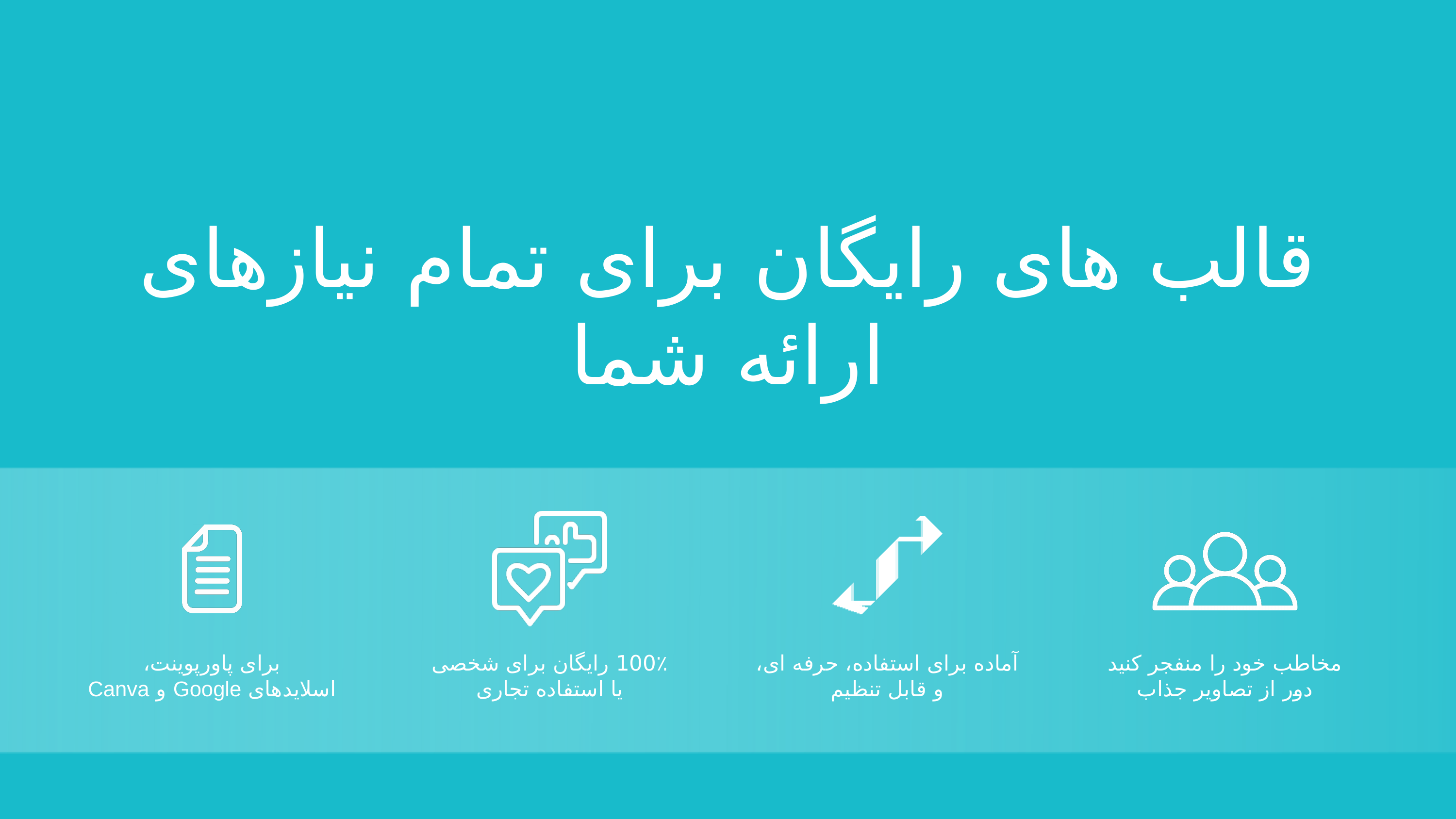

قالب های رایگان برای تمام نیازهای ارائه شما

برای پاورپوینت،
اسلایدهای Google و Canva
100٪ رایگان برای شخصی
یا استفاده تجاری
آماده برای استفاده، حرفه ای،
و قابل تنظیم
مخاطب خود را منفجر کنید
دور از تصاویر جذاب